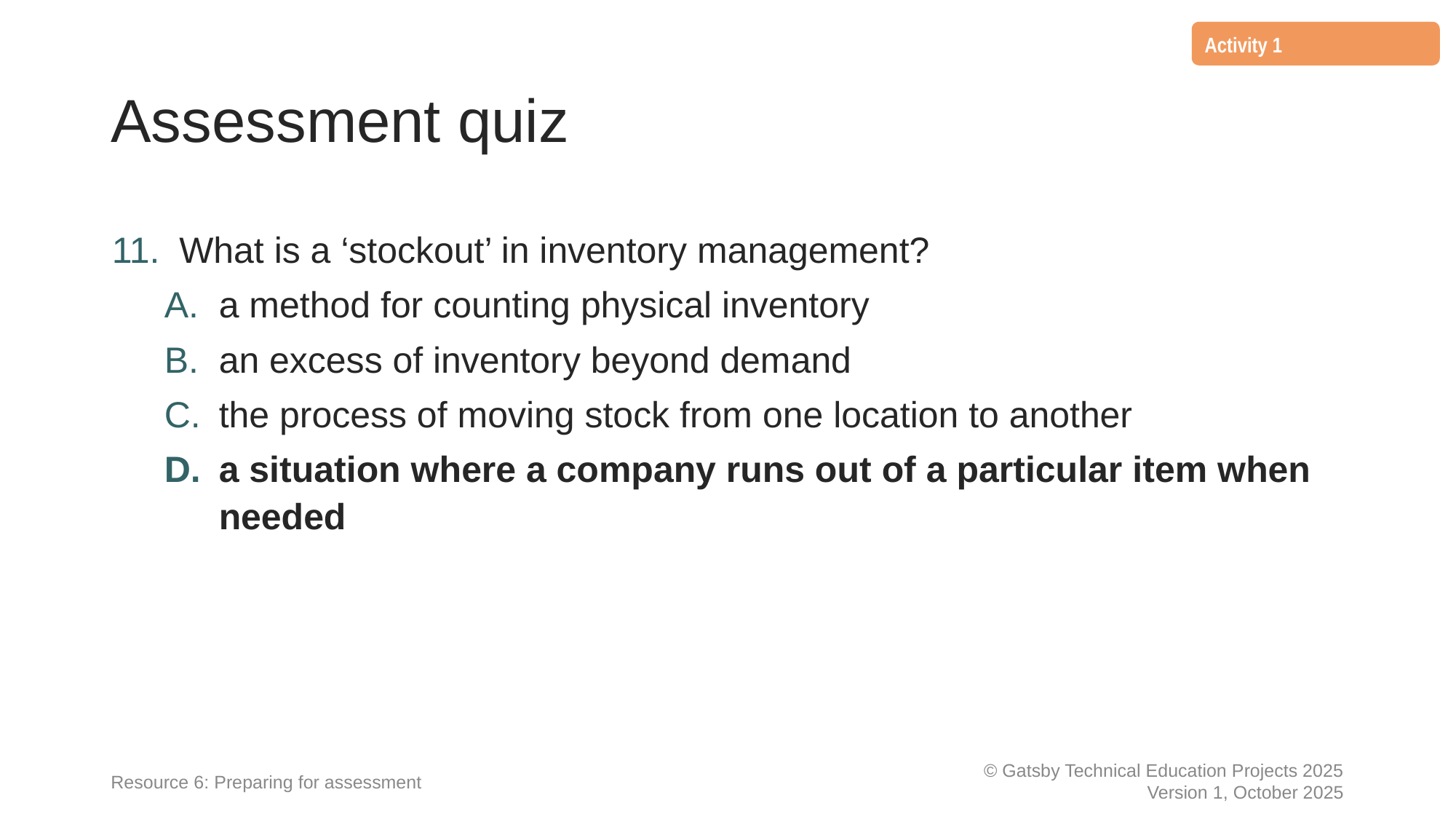

Activity 1
# Assessment quiz
What is a ‘stockout’ in inventory management?
a method for counting physical inventory
an excess of inventory beyond demand
the process of moving stock from one location to another
a situation where a company runs out of a particular item when needed
Resource 6: Preparing for assessment